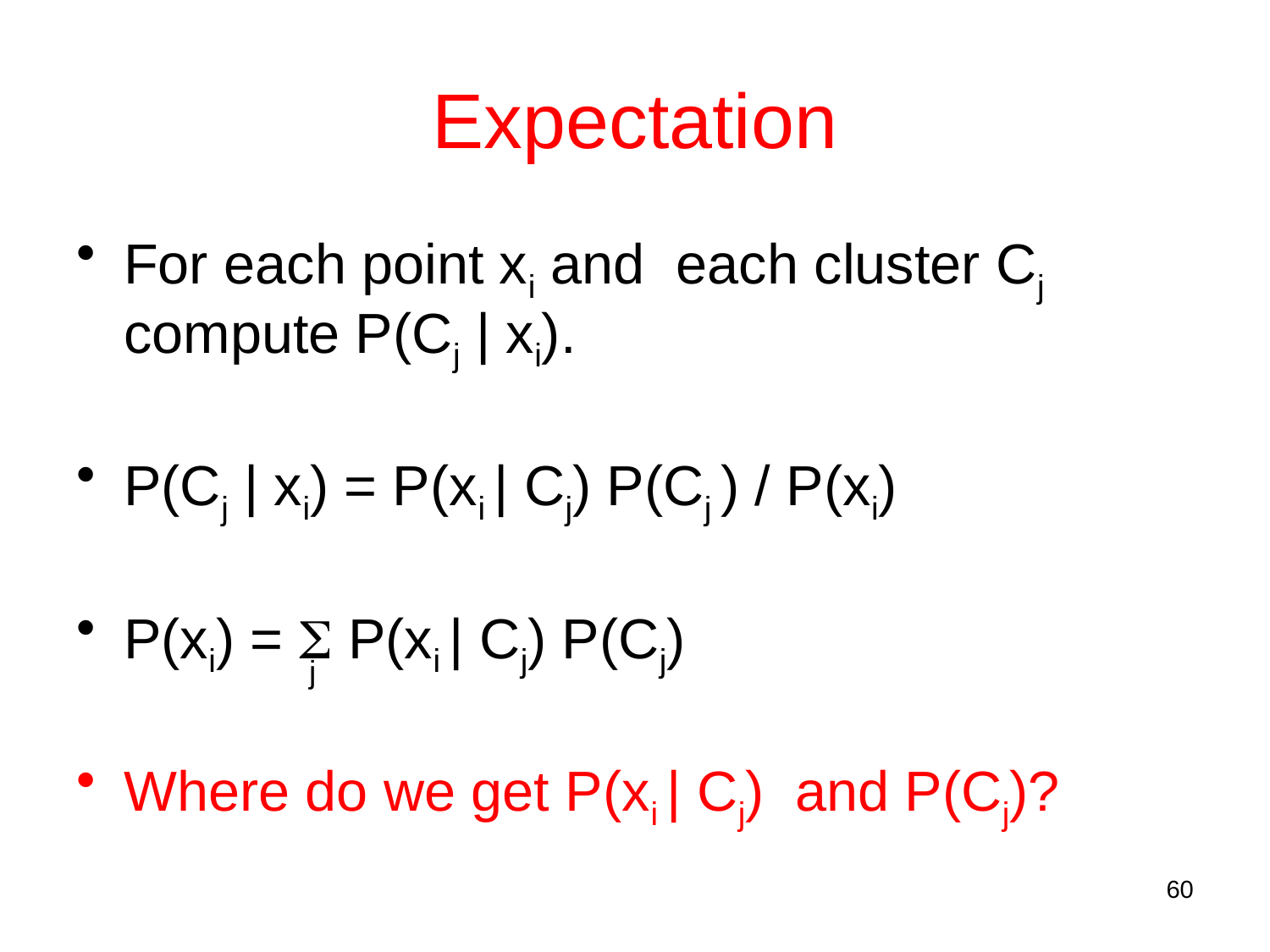

# Expectation
For each point xi and  each cluster Cj  compute P(Cj | xi).

P(Cj | xi) = P(xi | Cj) P(Cj ) / P(xi)

P(xi) = Σ P(xi | Cj) P(Cj)

Where do we get P(xi | Cj)  and P(Cj)?
j
60